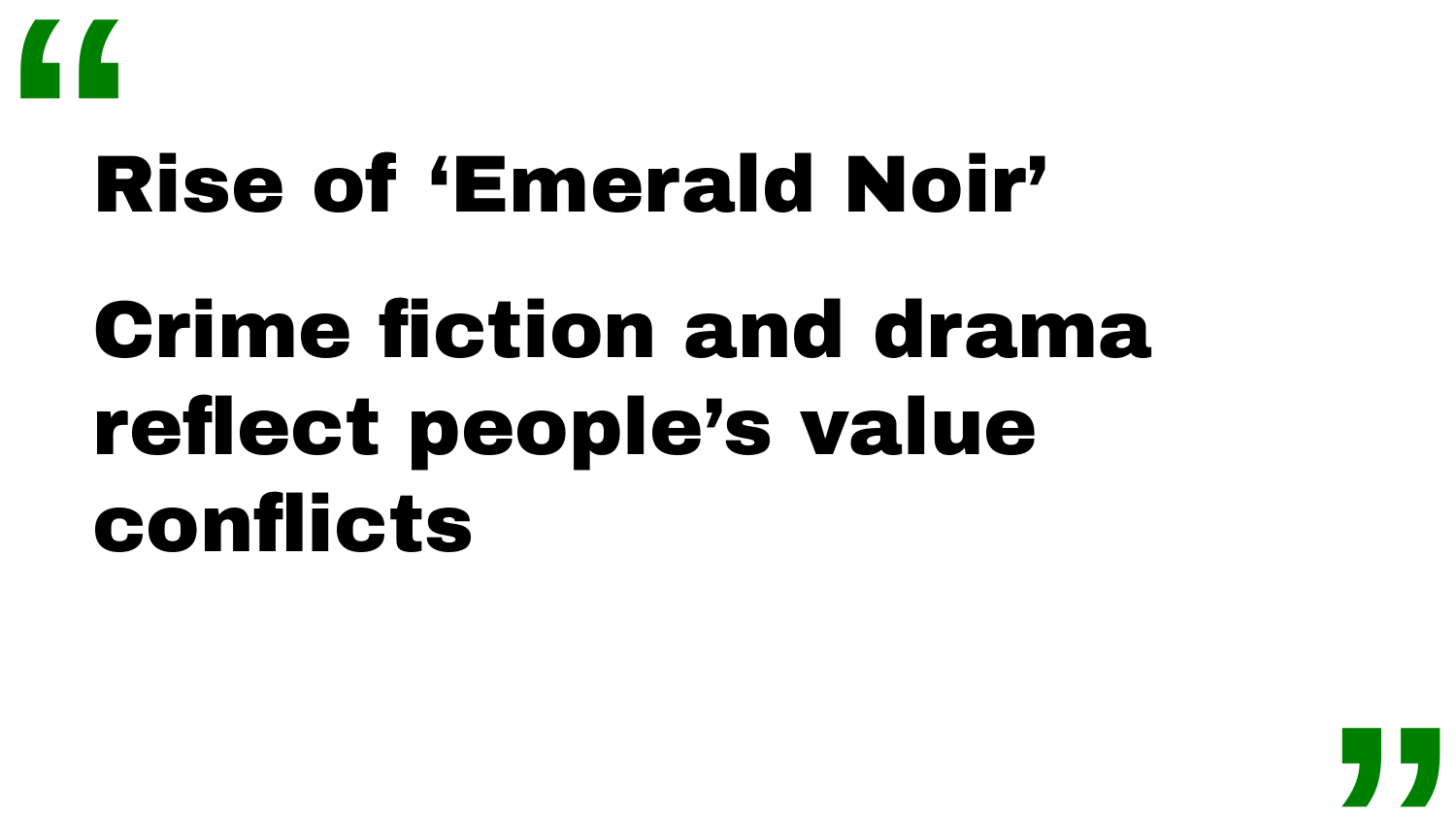

“
Rise of ‘Emerald Noir’

Crime fiction and drama reflect people’s value conflicts
”